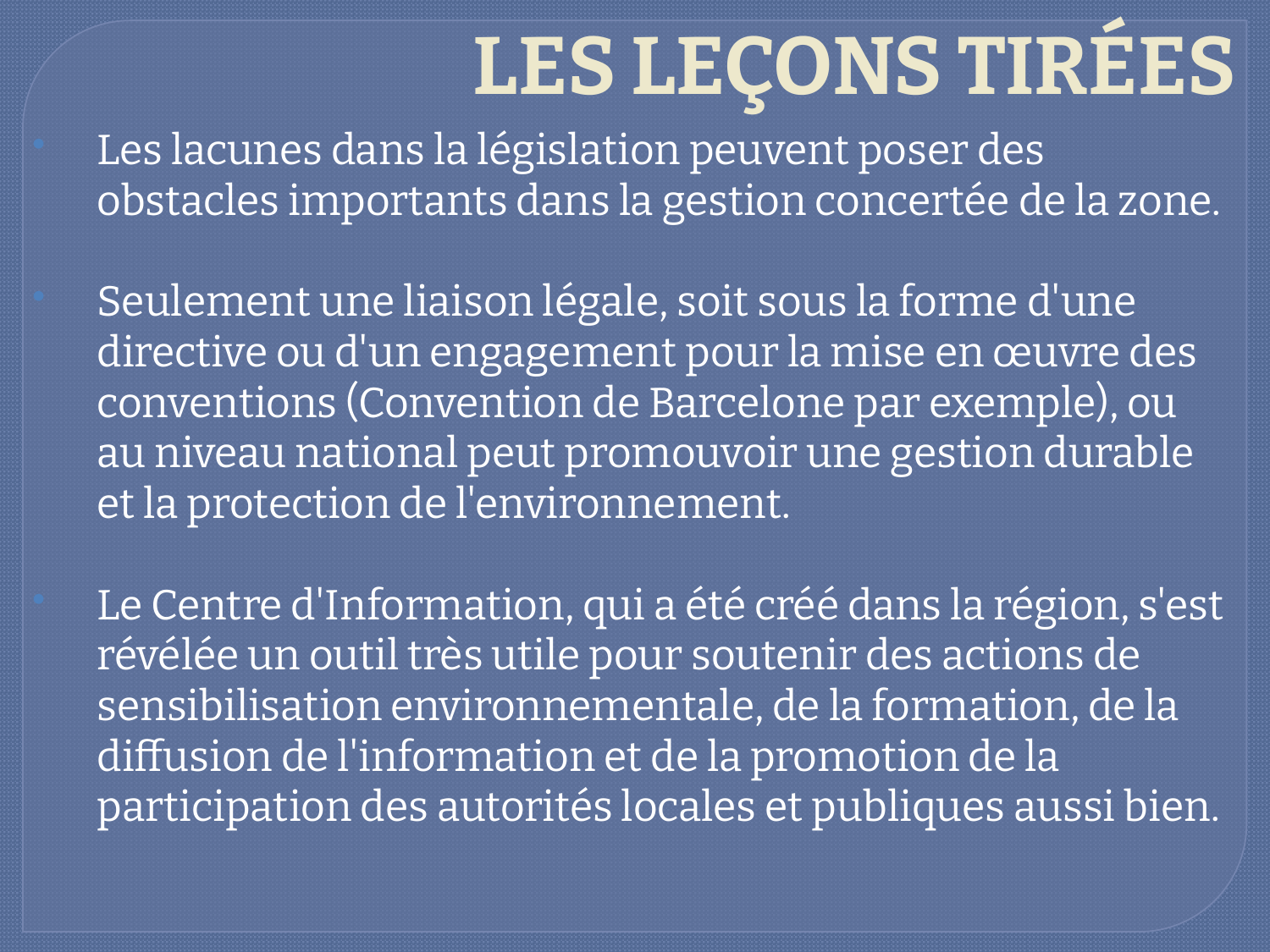

LES LEÇONS TIRÉES
Les lacunes dans la législation peuvent poser des obstacles importants dans la gestion concertée de la zone.

Seulement une liaison légale, soit sous la forme d'une directive ou d'un engagement pour la mise en œuvre des conventions (Convention de Barcelone par exemple), ou au niveau national peut promouvoir une gestion durable et la protection de l'environnement.

Le Centre d'Information, qui a été créé dans la région, s'est révélée un outil très utile pour soutenir des actions de sensibilisation environnementale, de la formation, de la diffusion de l'information et de la promotion de la participation des autorités locales et publiques aussi bien.